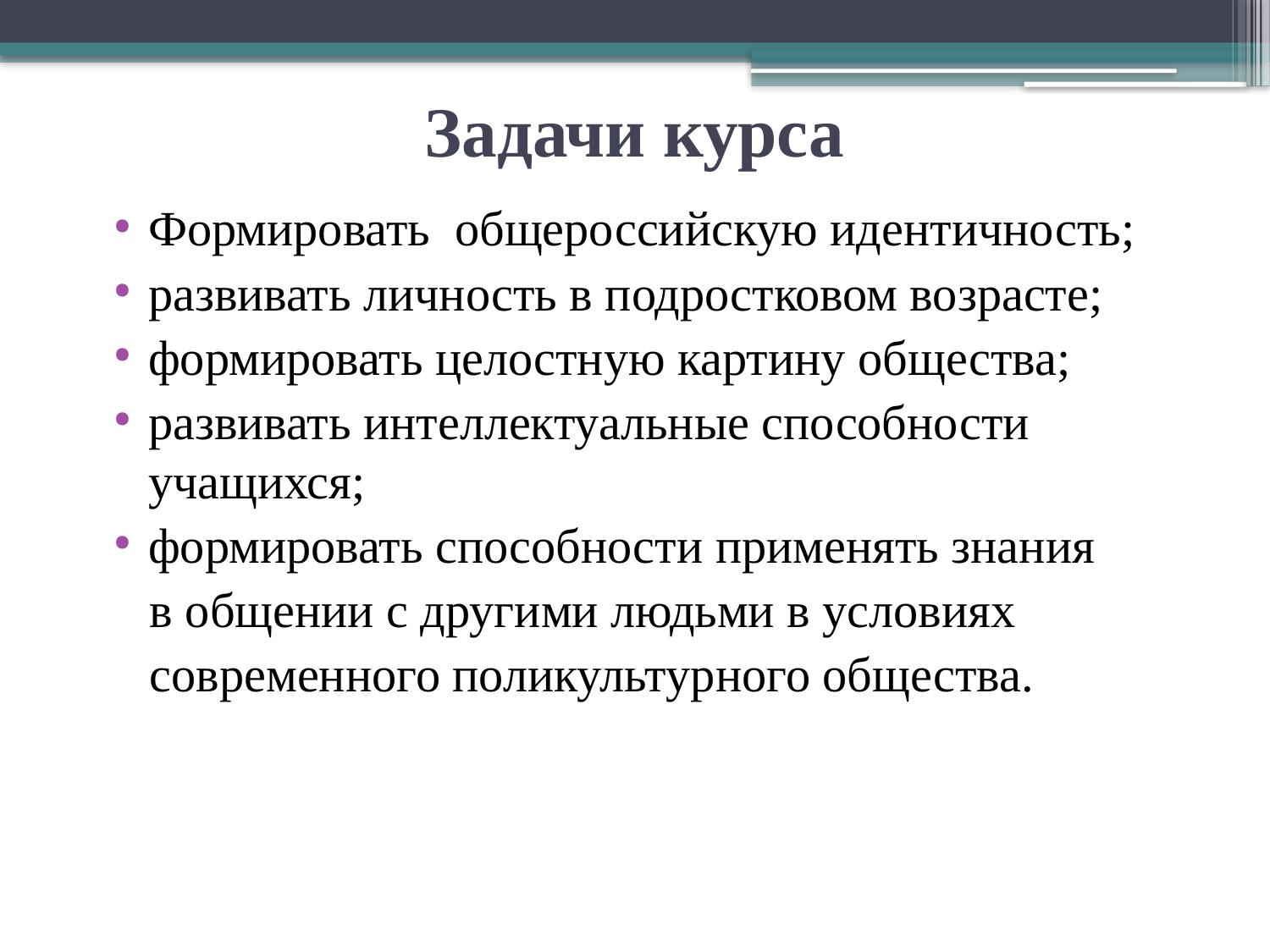

# Задачи курса

Формировать  общероссийскую идентичность;
развивать личность в подростковом возрасте;
формировать целостную картину общества;
развивать интеллектуальные способности учащихся;
формировать способности применять знания
   в общении с другими людьми в условиях
   современного поликультурного общества.